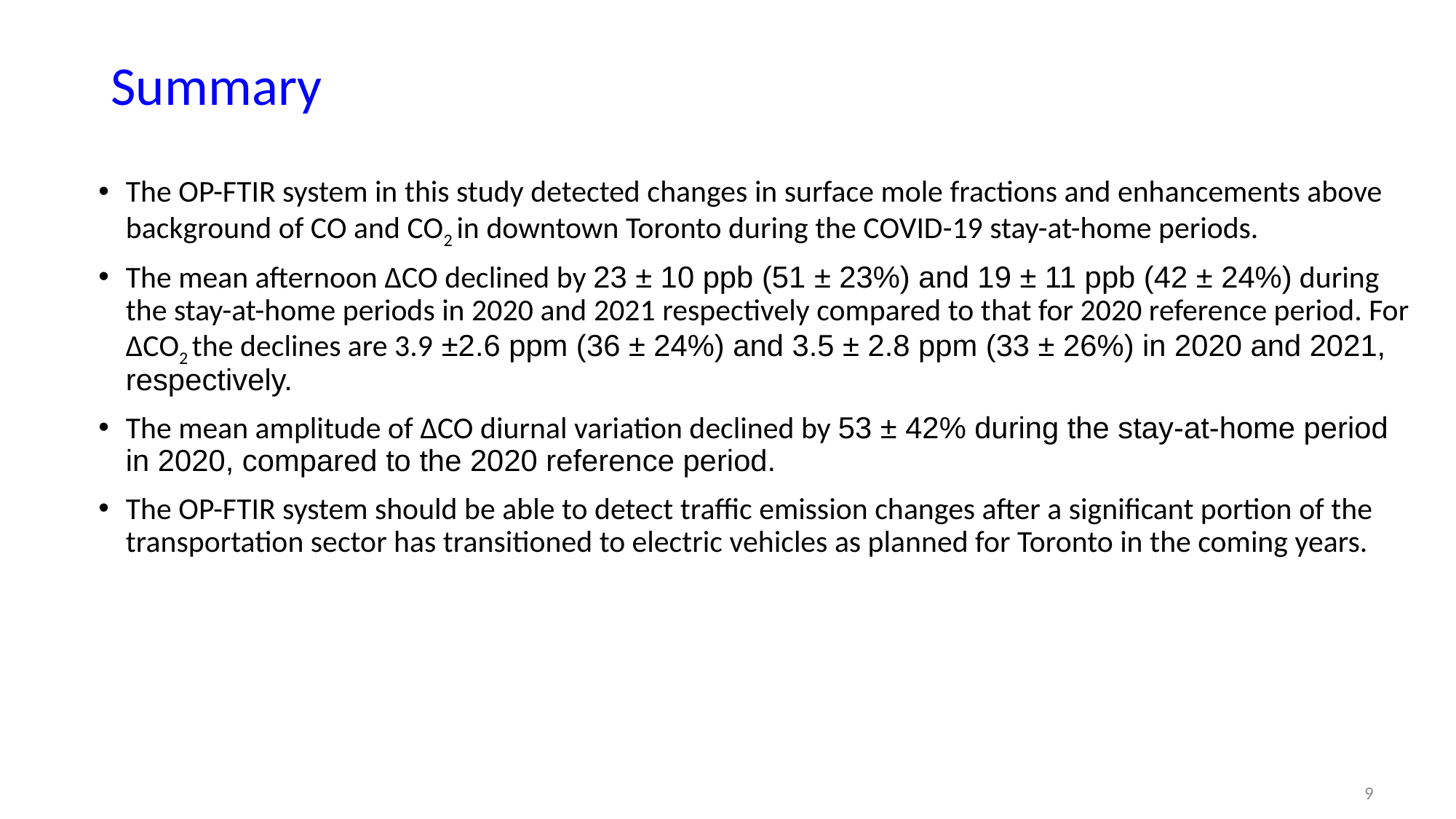

# Summary
The OP-FTIR system in this study detected changes in surface mole fractions and enhancements above background of CO and CO2 in downtown Toronto during the COVID-19 stay-at-home periods.
The mean afternoon ΔCO declined by 23 ± 10 ppb (51 ± 23%) and 19 ± 11 ppb (42 ± 24%) during the stay-at-home periods in 2020 and 2021 respectively compared to that for 2020 reference period. For ΔCO2 the declines are 3.9 ±2.6 ppm (36 ± 24%) and 3.5 ± 2.8 ppm (33 ± 26%) in 2020 and 2021, respectively.
The mean amplitude of ΔCO diurnal variation declined by 53 ± 42% during the stay-at-home period in 2020, compared to the 2020 reference period.
The OP-FTIR system should be able to detect traffic emission changes after a significant portion of the transportation sector has transitioned to electric vehicles as planned for Toronto in the coming years.
9